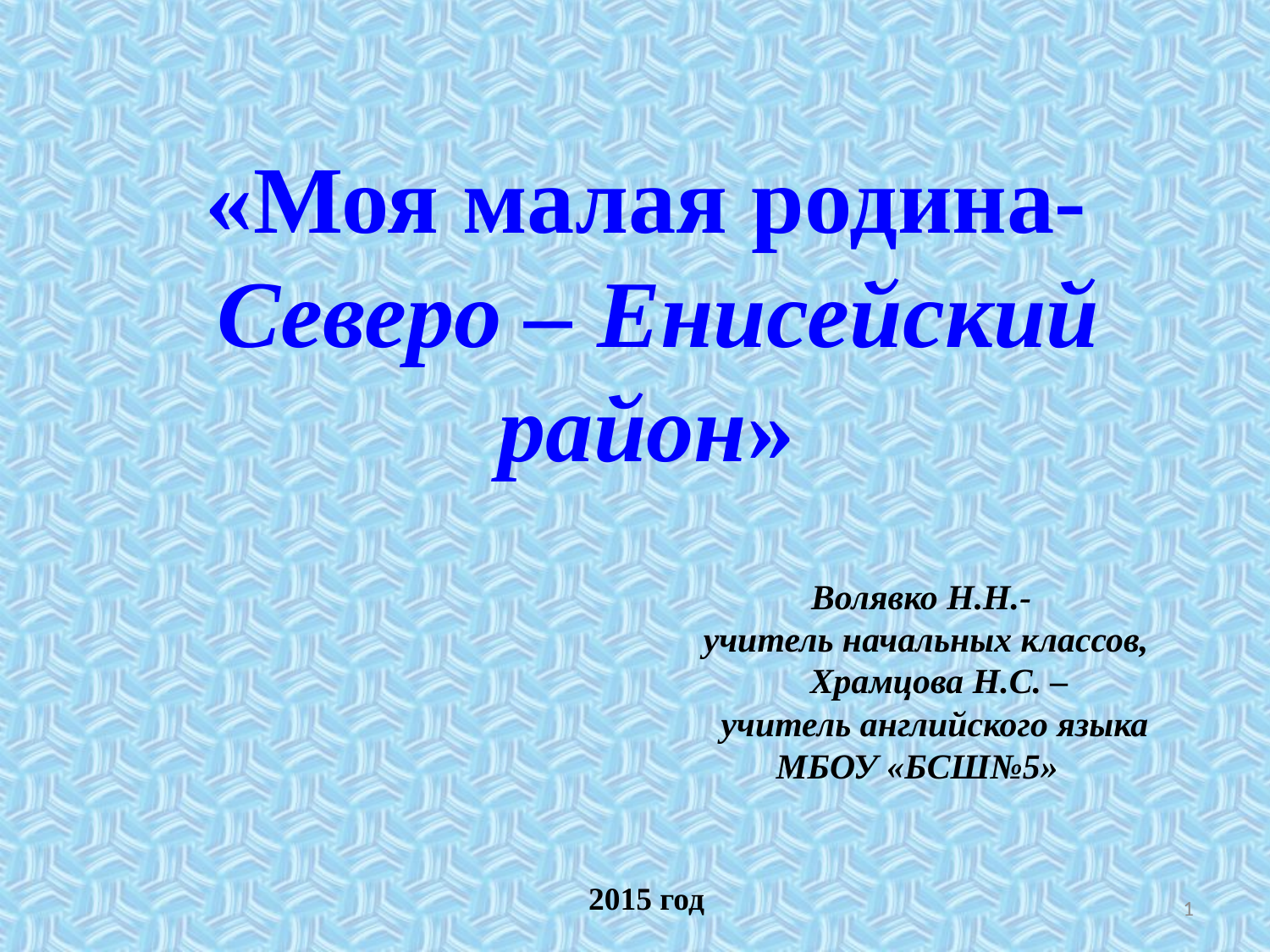

# «Моя малая родина- Северо – Енисейский район» Волявко Н.Н.- учитель начальных классов, Храмцова Н.С. – учитель английского языка МБОУ «БСШ№5» 2015 год
1